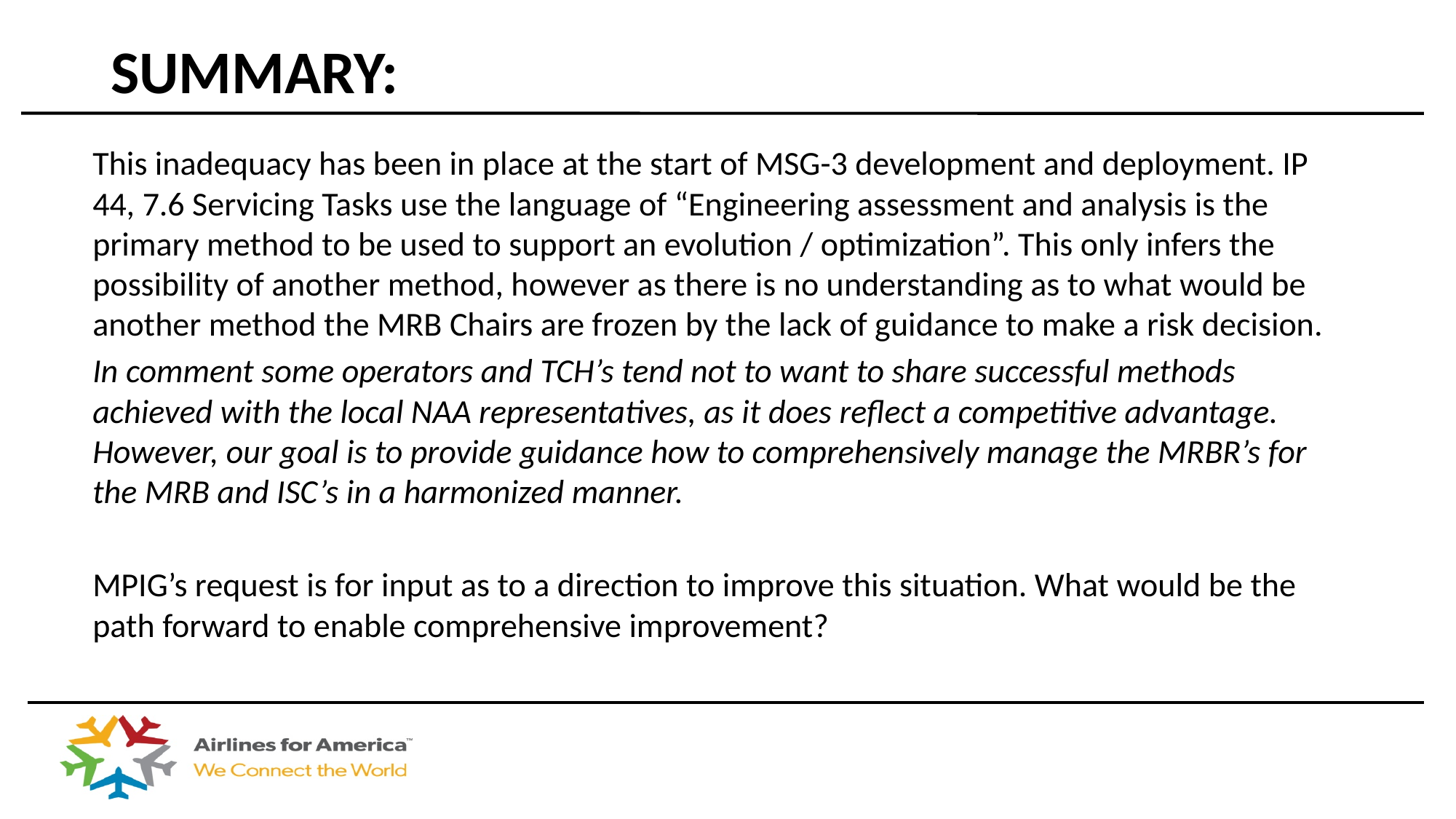

# Summary:
This inadequacy has been in place at the start of MSG-3 development and deployment. IP 44, 7.6 Servicing Tasks use the language of “Engineering assessment and analysis is the primary method to be used to support an evolution / optimization”. This only infers the possibility of another method, however as there is no understanding as to what would be another method the MRB Chairs are frozen by the lack of guidance to make a risk decision.
In comment some operators and TCH’s tend not to want to share successful methods achieved with the local NAA representatives, as it does reflect a competitive advantage. However, our goal is to provide guidance how to comprehensively manage the MRBR’s for the MRB and ISC’s in a harmonized manner.

MPIG’s request is for input as to a direction to improve this situation. What would be the path forward to enable comprehensive improvement?